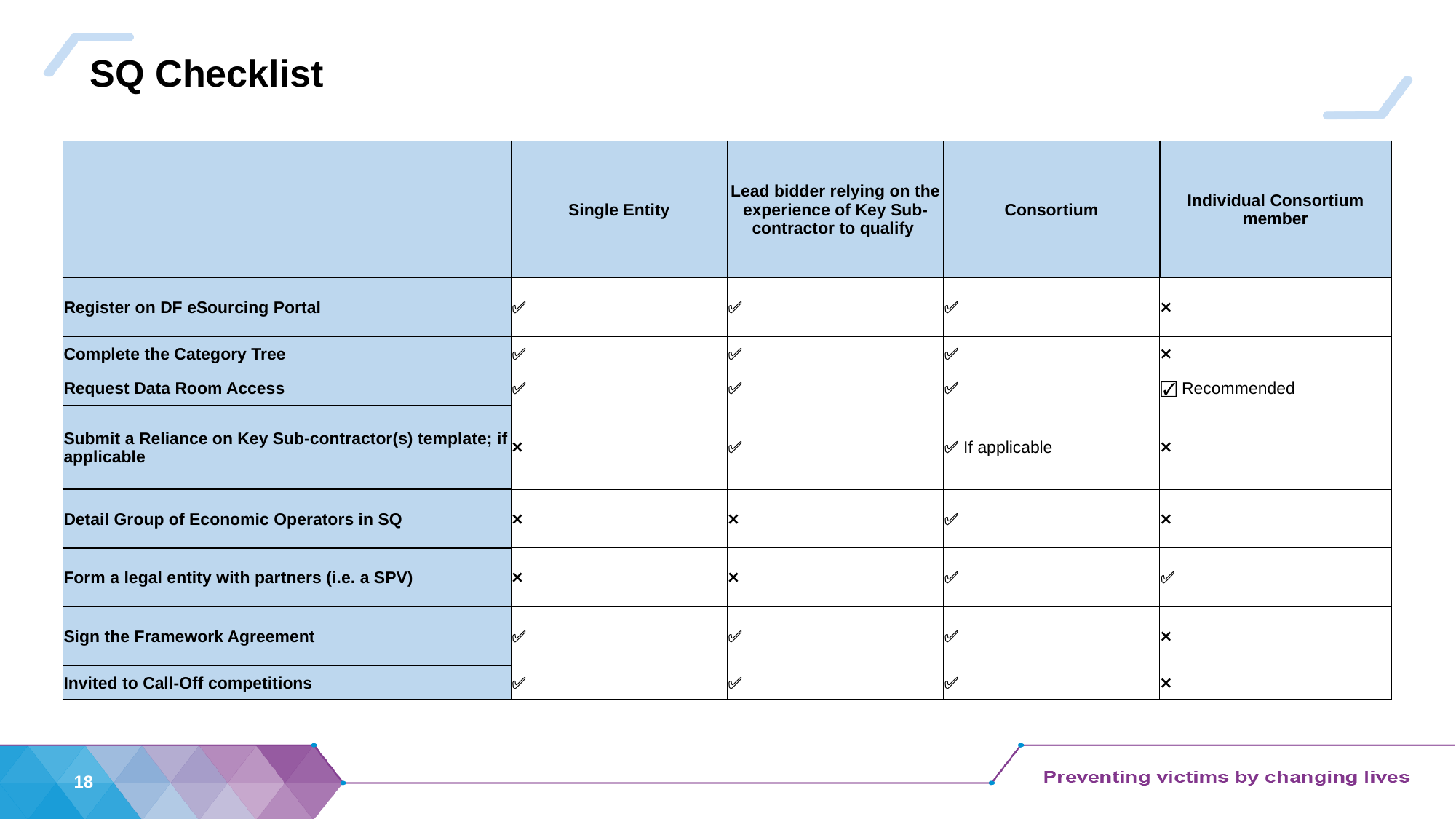

# SQ Checklist
|  | Single Entity | Lead bidder relying on the experience of Key Sub-contractor to qualify | Consortium | Individual Consortium member |
| --- | --- | --- | --- | --- |
| Register on DF eSourcing Portal | ✅ | ✅ | ✅ | ❌ |
| Complete the Category Tree | ✅ | ✅ | ✅ | ❌ |
| Request Data Room Access | ✅ | ✅ | ✅ | ☑️ Recommended |
| Submit a Reliance on Key Sub-contractor(s) template; if applicable | ❌ | ✅ | ✅ If applicable | ❌ |
| Detail Group of Economic Operators in SQ | ❌ | ❌ | ✅ | ❌ |
| Form a legal entity with partners (i.e. a SPV) | ❌ | ❌ | ✅ | ✅ |
| Sign the Framework Agreement | ✅ | ✅ | ✅ | ❌ |
| Invited to Call-Off competitions | ✅ | ✅ | ✅ | ❌ |
18